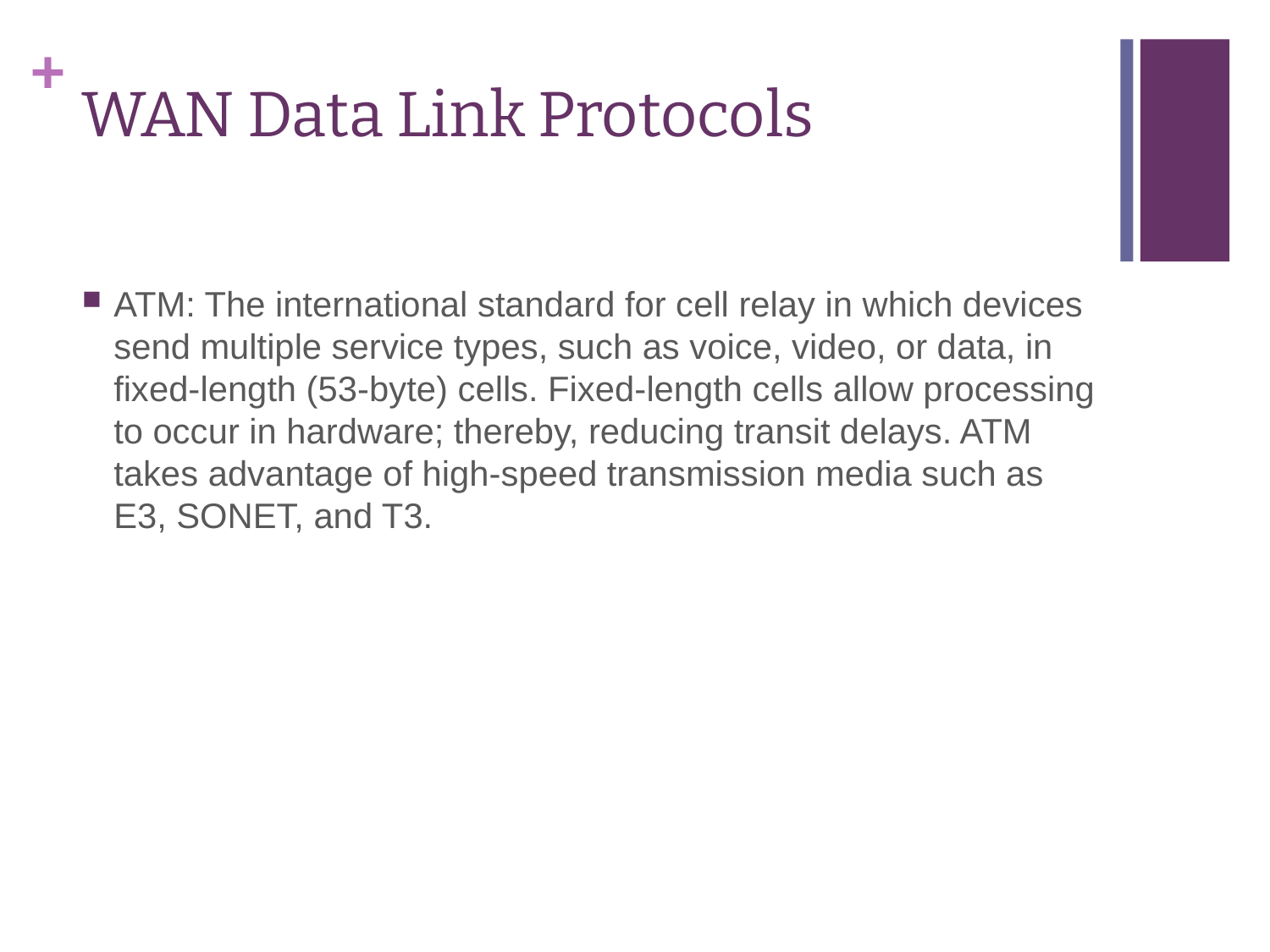

# WAN Data Link Protocols
ATM: The international standard for cell relay in which devices send multiple service types, such as voice, video, or data, in fixed-length (53-byte) cells. Fixed-length cells allow processing to occur in hardware; thereby, reducing transit delays. ATM takes advantage of high-speed transmission media such as E3, SONET, and T3.